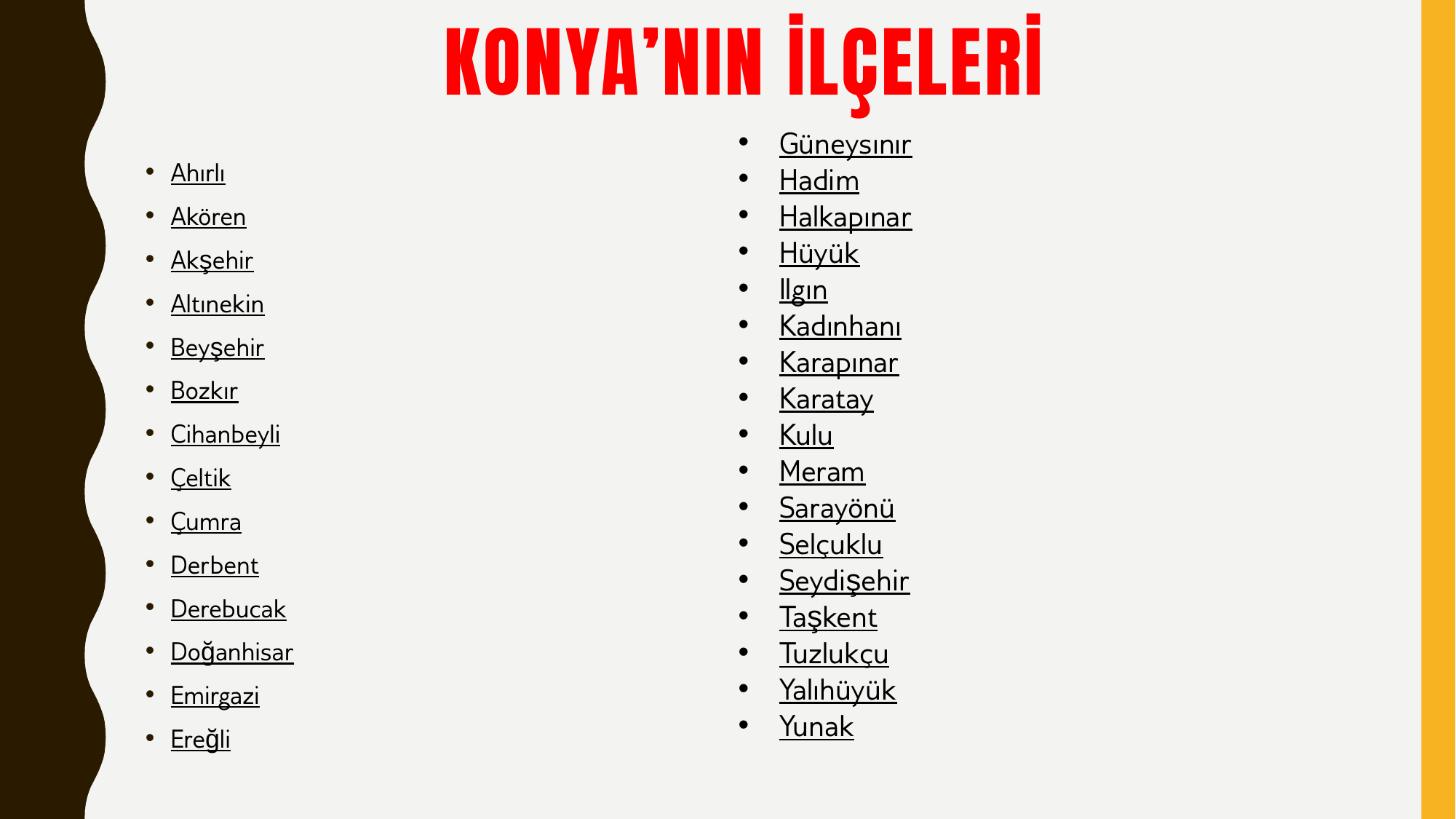

# Konya’nın ilçeleri
Güneysınır
Hadim
Halkapınar
Hüyük
Ilgın
Kadınhanı
Karapınar
Karatay
Kulu
Meram
Sarayönü
Selçuklu
Seydişehir
Taşkent
Tuzlukçu
Yalıhüyük
Yunak

Ahırlı
Akören
Akşehir
Altınekin
Beyşehir
Bozkır
Cihanbeyli
Çeltik
Çumra
Derbent
Derebucak
Doğanhisar
Emirgazi
Ereğli